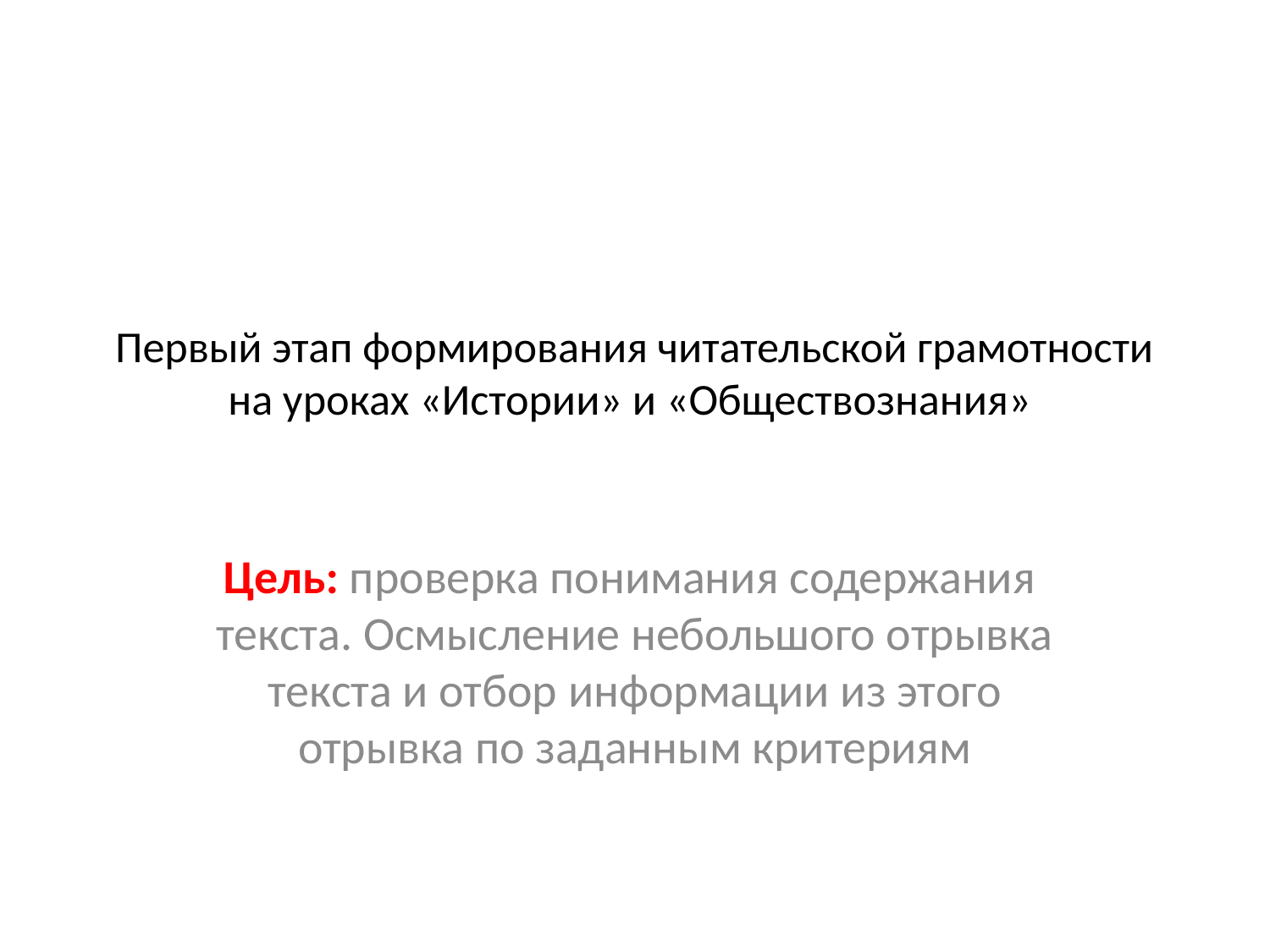

# Первый этап формирования читательской грамотности на уроках «Истории» и «Обществознания»
Цель: проверка понимания содержания  текста. Осмысление небольшого отрывка текста и отбор информации из этого отрывка по заданным критериям